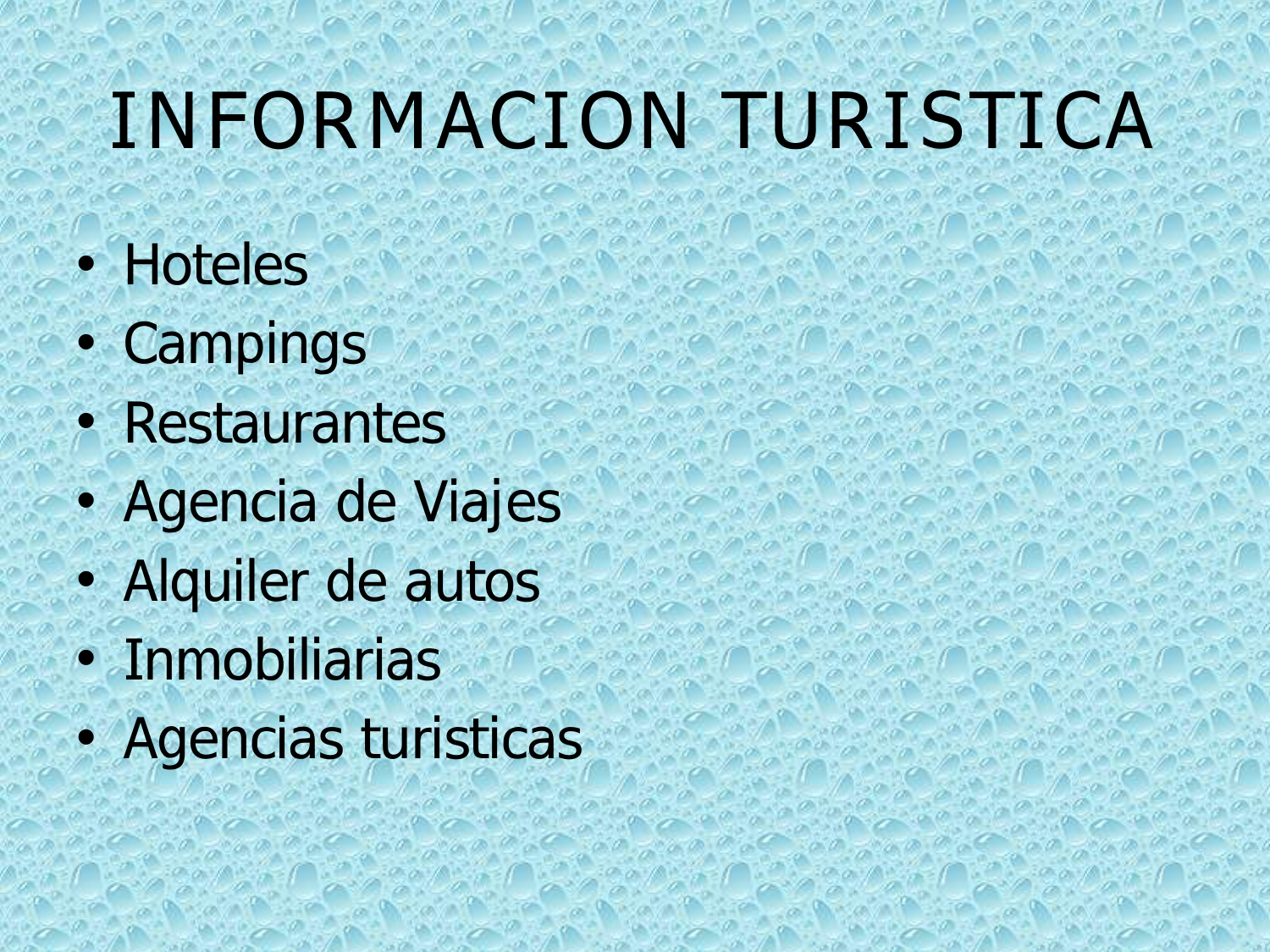

# INFORMACION TURISTICA
Hoteles
Campings
Restaurantes
Agencia de Viajes
Alquiler de autos
Inmobiliarias
Agencias turisticas